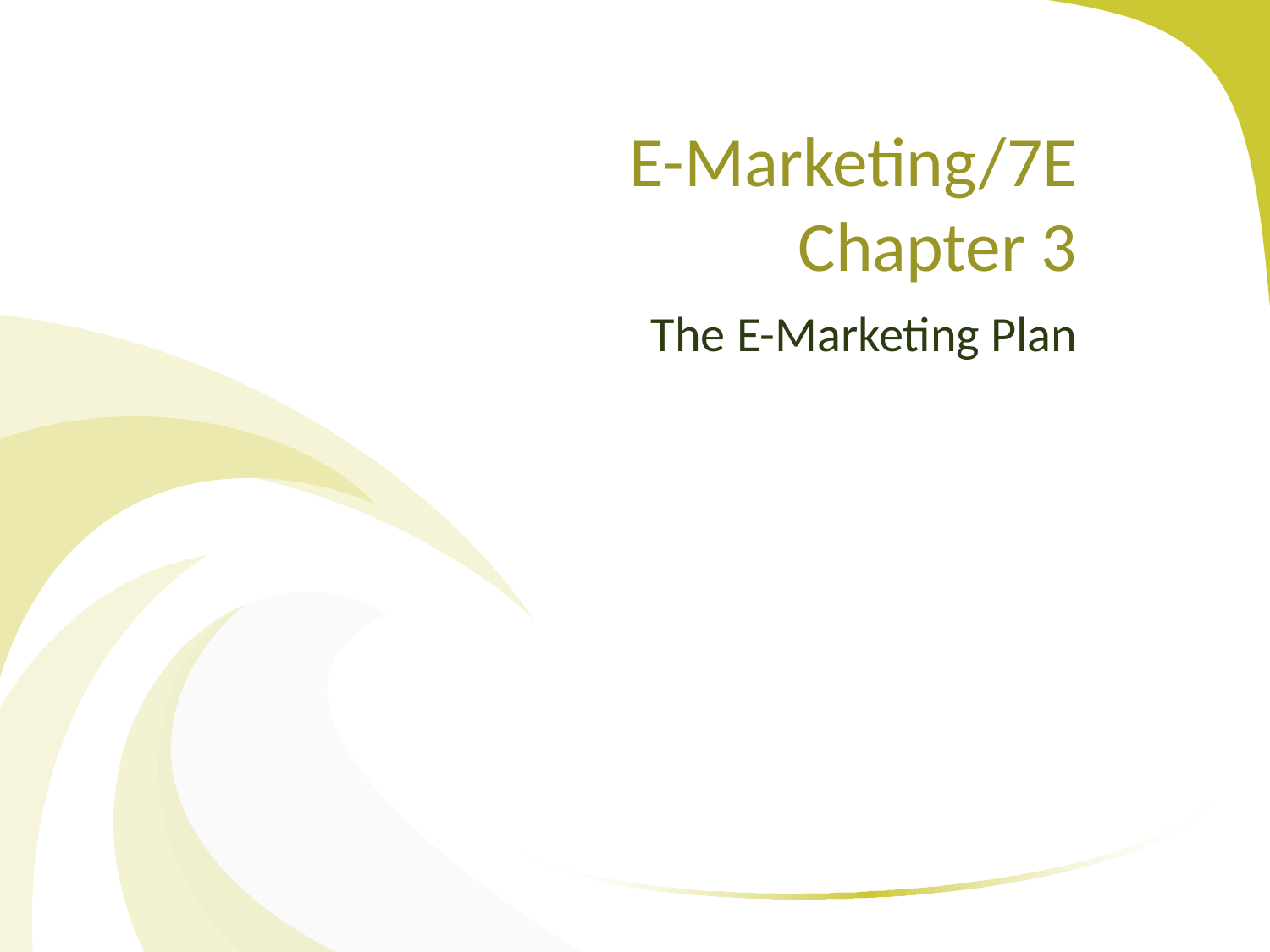

# E-Marketing/7E Chapter 3
The E-Marketing Plan